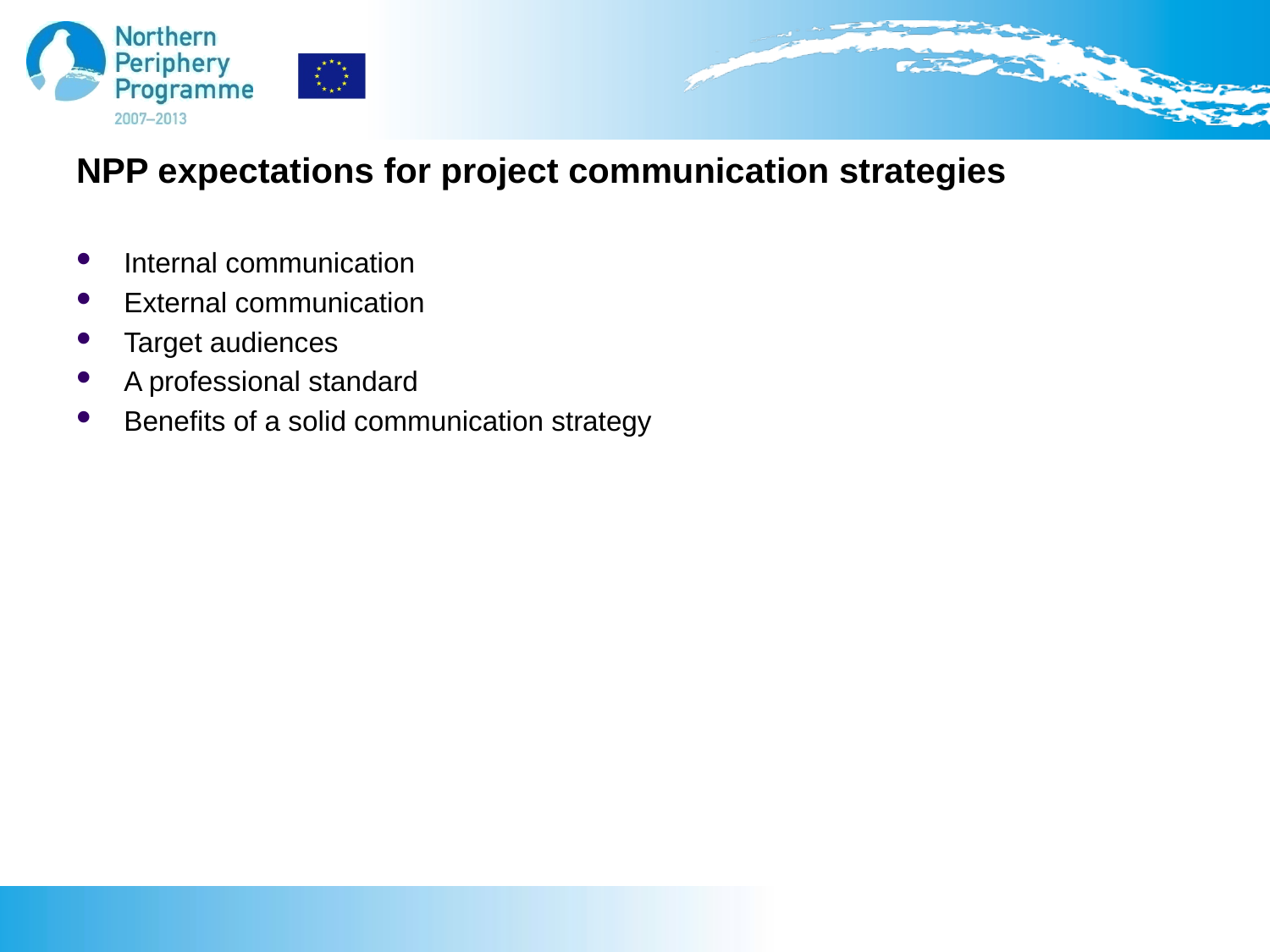

# NPP expectations for project communication strategies
Internal communication
External communication
Target audiences
A professional standard
Benefits of a solid communication strategy